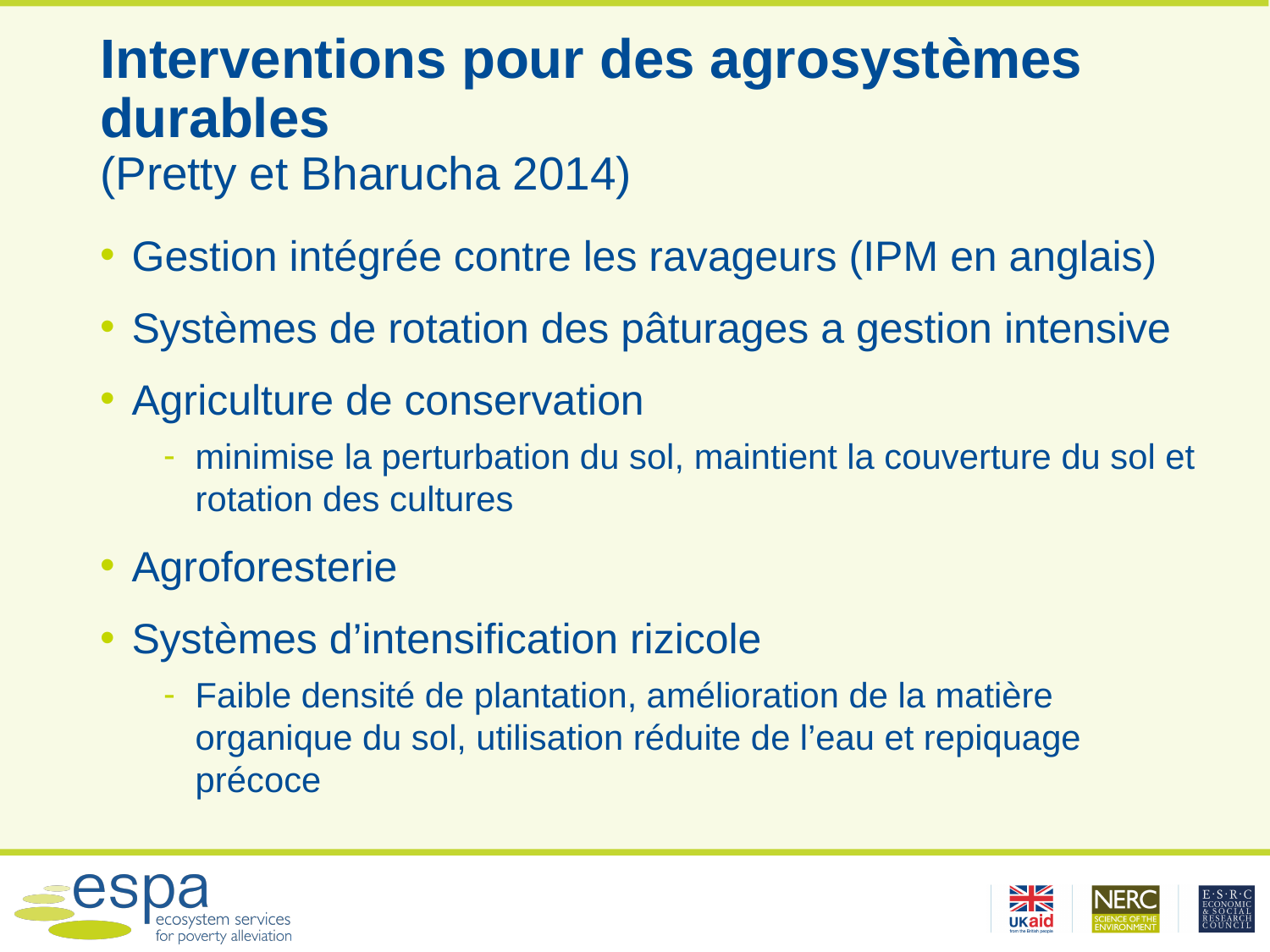

# Interventions pour des agrosystèmes durables (Pretty et Bharucha 2014)
Gestion intégrée contre les ravageurs (IPM en anglais)
Systèmes de rotation des pâturages a gestion intensive
Agriculture de conservation
minimise la perturbation du sol, maintient la couverture du sol et rotation des cultures
Agroforesterie
Systèmes d’intensification rizicole
Faible densité de plantation, amélioration de la matière organique du sol, utilisation réduite de l’eau et repiquage précoce